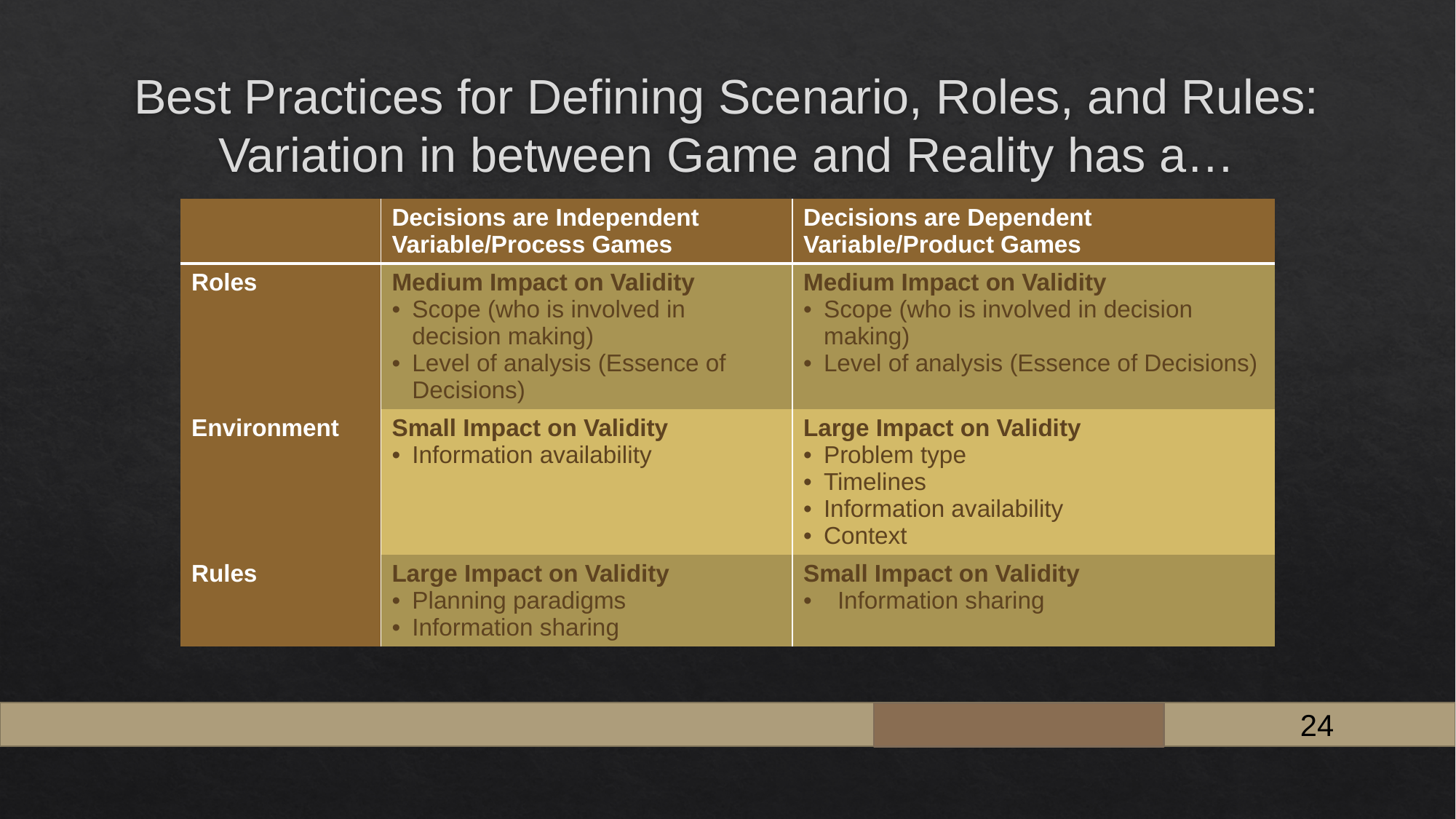

# Best Practices for Defining Scenario, Roles, and Rules: Variation in between Game and Reality has a…
|  | Decisions are Independent Variable/Process Games | Decisions are Dependent Variable/Product Games |
| --- | --- | --- |
| Roles | Medium Impact on Validity Scope (who is involved in decision making) Level of analysis (Essence of Decisions) | Medium Impact on Validity Scope (who is involved in decision making) Level of analysis (Essence of Decisions) |
| Environment | Small Impact on Validity Information availability | Large Impact on Validity Problem type Timelines Information availability Context |
| Rules | Large Impact on Validity Planning paradigms Information sharing | Small Impact on Validity Information sharing |
24